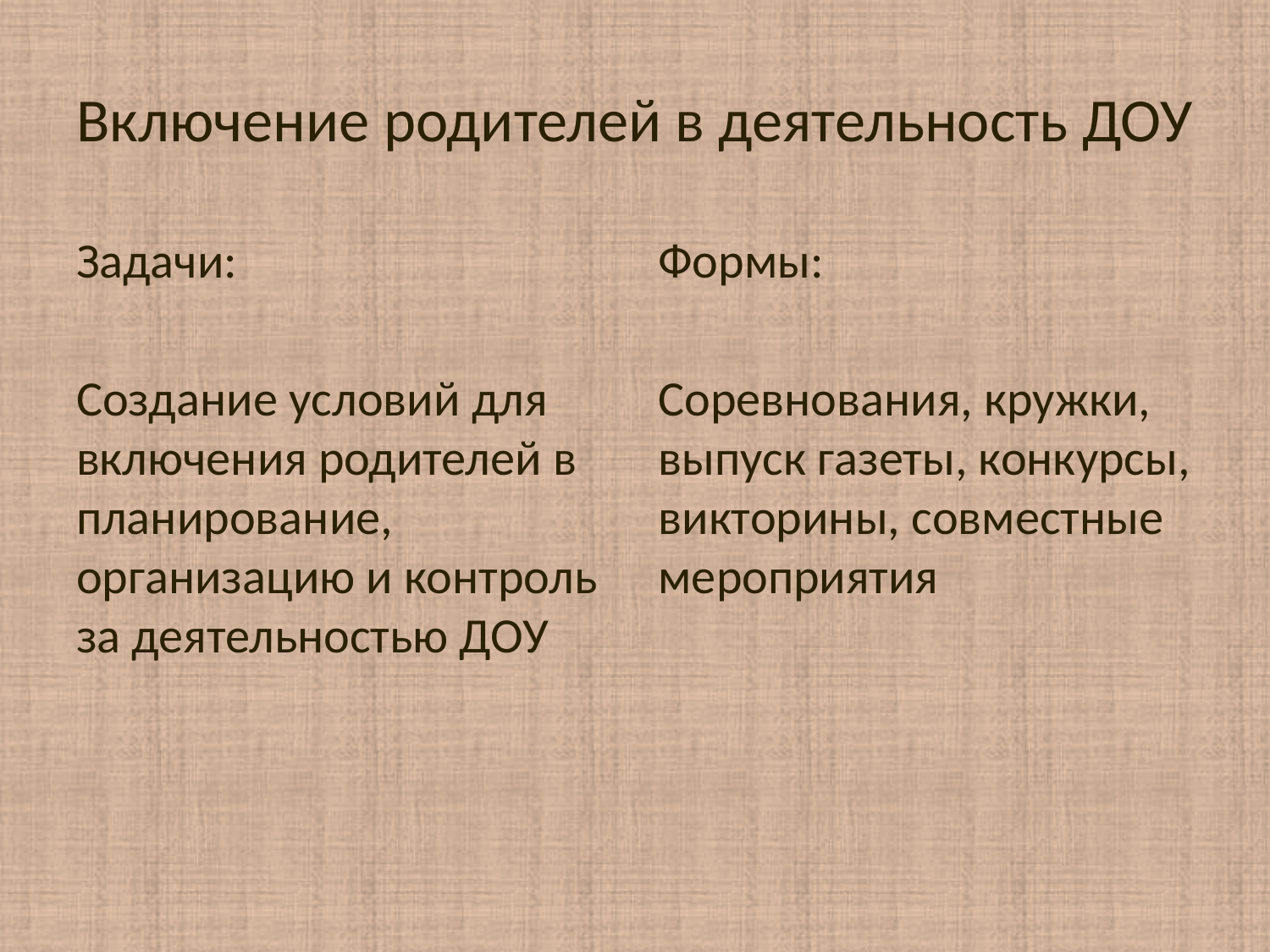

# Включение родителей в деятельность ДОУ
Задачи:

Создание условий для включения родителей в планирование, организацию и контроль за деятельностью ДОУ
Формы:

Соревнования, кружки, выпуск газеты, конкурсы, викторины, совместные мероприятия